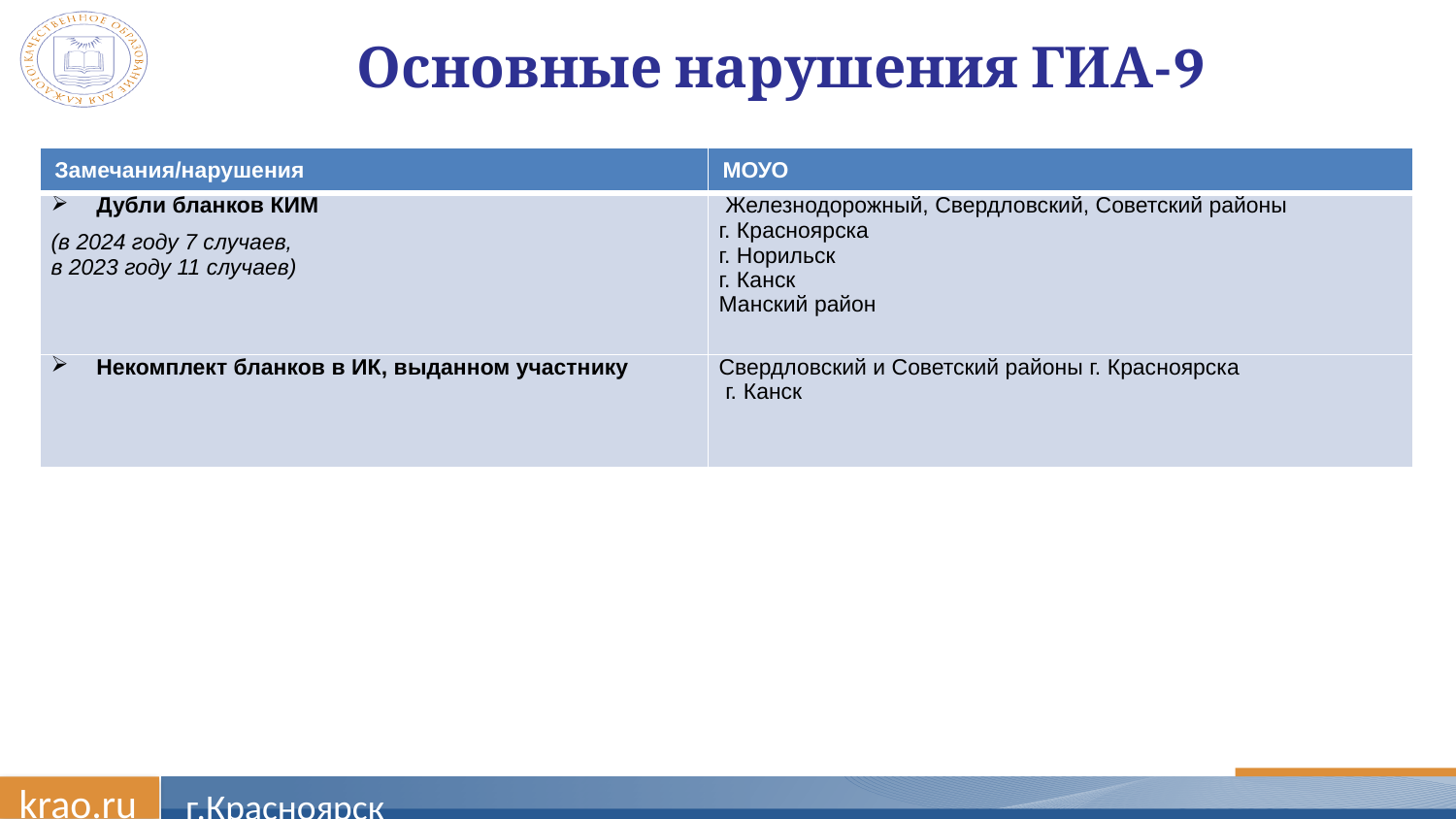

# Основные нарушения ГИА-9
| Замечания/нарушения | МОУО |
| --- | --- |
| Дубли бланков КИМ (в 2024 году 7 случаев, в 2023 году 11 случаев) | Железнодорожный, Свердловский, Советский районы г. Красноярска г. Норильск г. Канск Манский район |
| Некомплект бланков в ИК, выданном участнику | Свердловский и Советский районы г. Красноярска г. Канск |